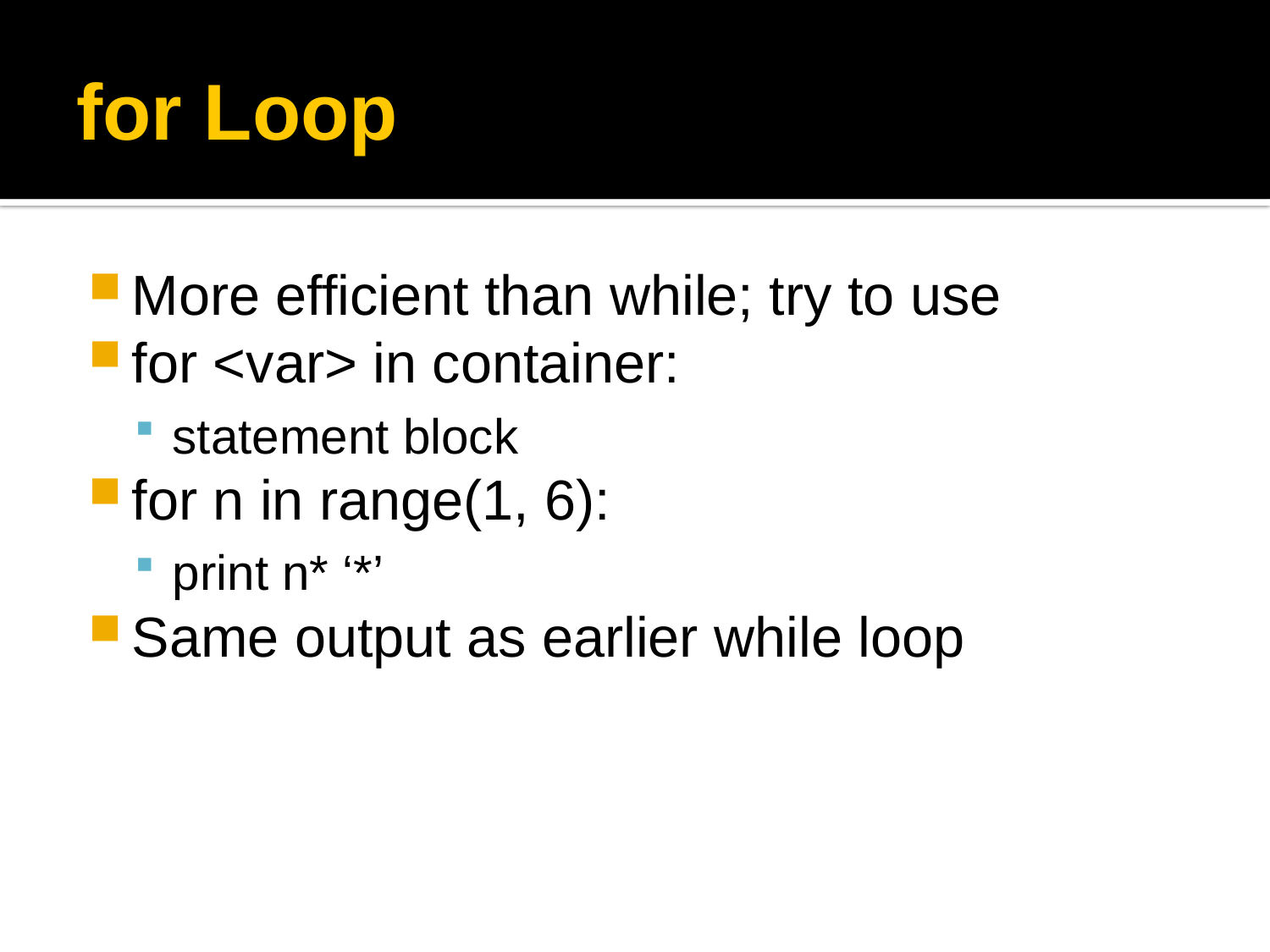

# for Loop
More efficient than while; try to use
for <var> in container:
statement block
for n in range(1, 6):
print n* ‘*’
Same output as earlier while loop